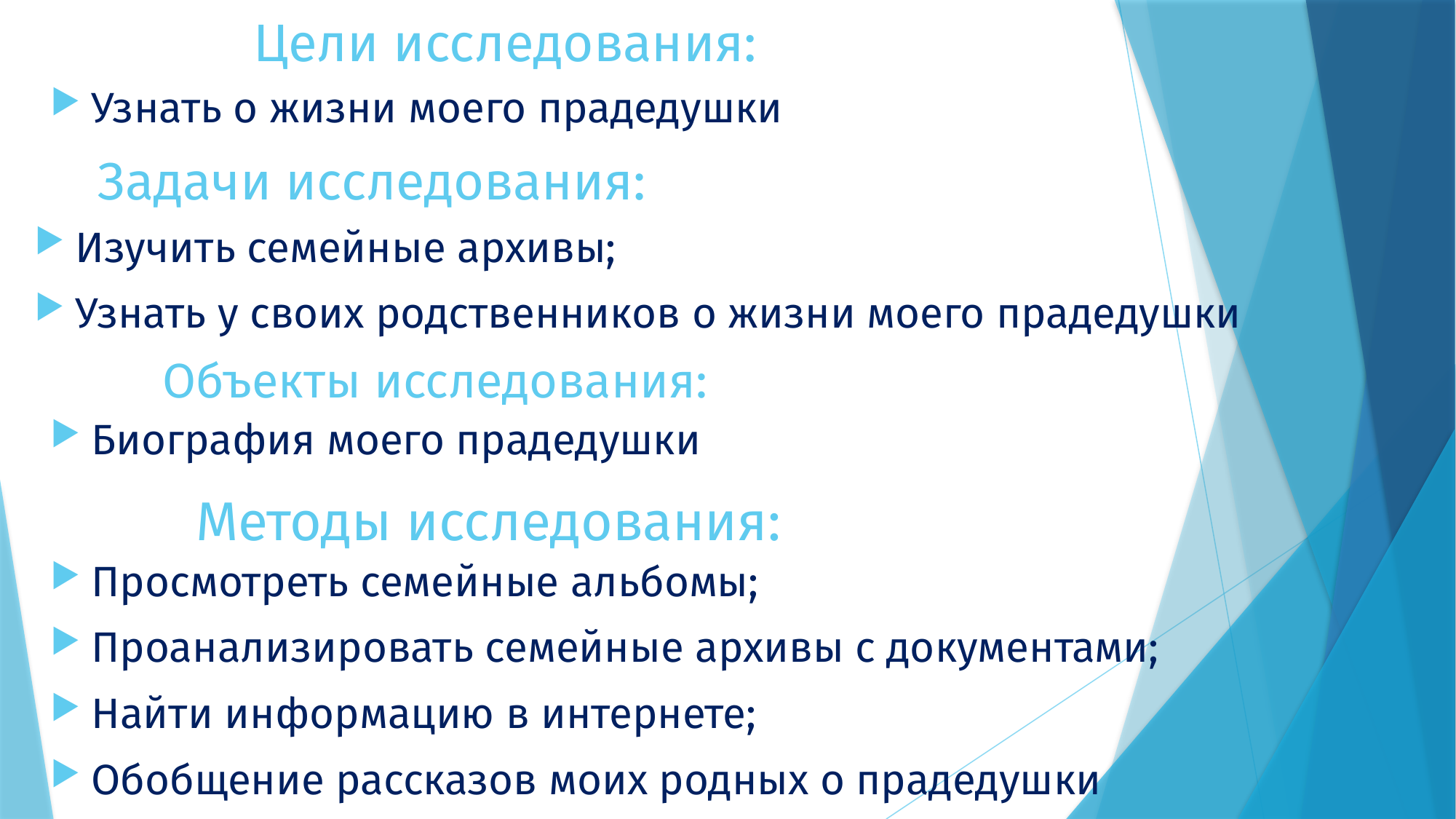

# Цели исследования:
Узнать о жизни моего прадедушки
Задачи исследования:
Изучить семейные архивы;
Узнать у своих родственников о жизни моего прадедушки
Объекты исследования:
Биография моего прадедушки
Методы исследования:
Просмотреть семейные альбомы;
Проанализировать семейные архивы с документами;
Найти информацию в интернете;
Обобщение рассказов моих родных о прадедушки